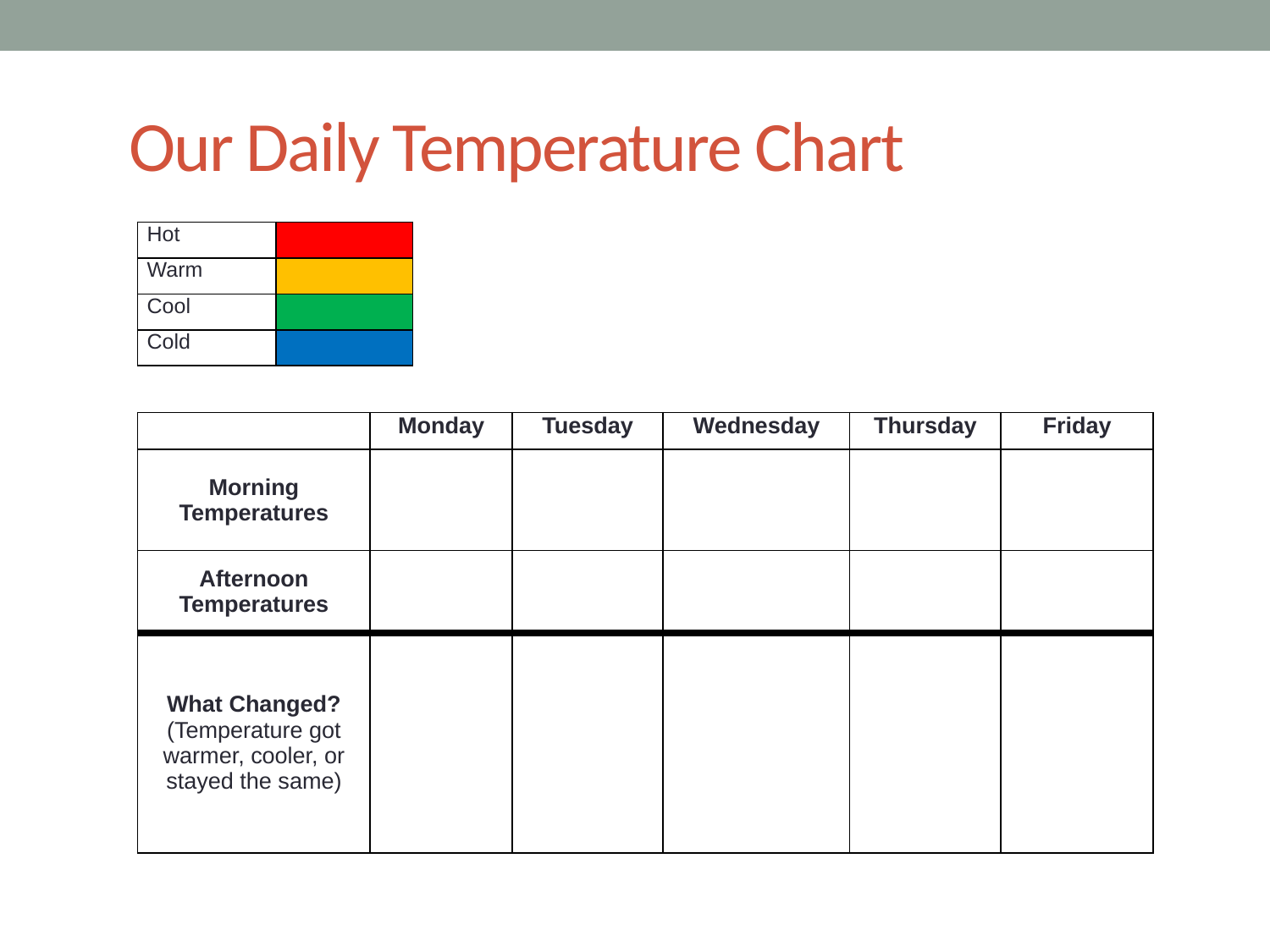

# Our Daily Temperature Chart
| Hot |  |
| --- | --- |
| Warm |  |
| Cool |  |
| Cold |  |
|  | Monday | Tuesday | Wednesday | Thursday | Friday |
| --- | --- | --- | --- | --- | --- |
| Morning Temperatures |  |  |  |  |  |
| Afternoon Temperatures |  |  |  |  |  |
| What Changed? (Temperature got warmer, cooler, or stayed the same) |  |  |  |  |  |